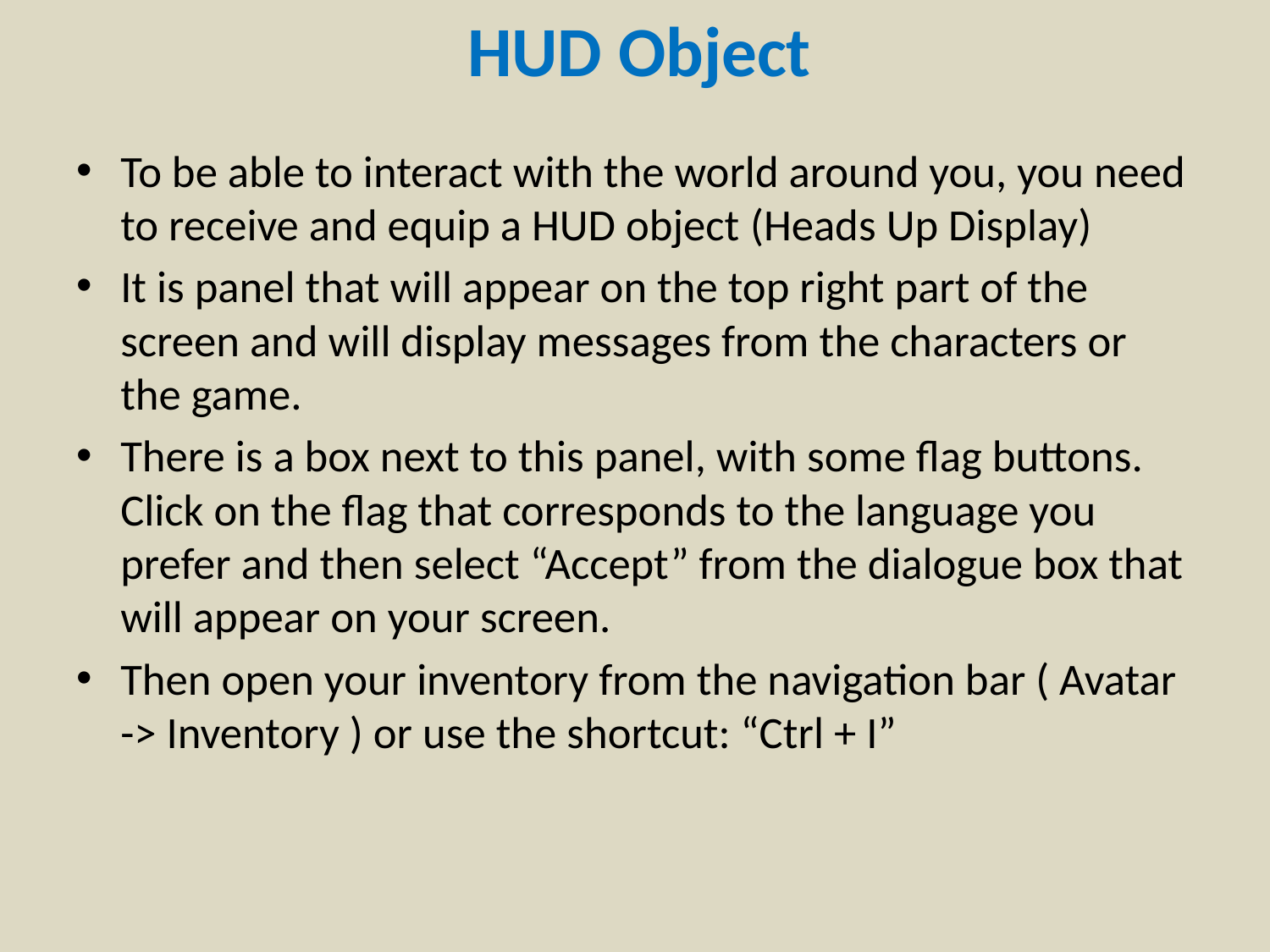

HUD Object
To be able to interact with the world around you, you need to receive and equip a HUD object (Heads Up Display)
It is panel that will appear on the top right part of the screen and will display messages from the characters or the game.
There is a box next to this panel, with some flag buttons. Click on the flag that corresponds to the language you prefer and then select “Accept” from the dialogue box that will appear on your screen.
Then open your inventory from the navigation bar ( Avatar -> Inventory ) or use the shortcut: “Ctrl + I”